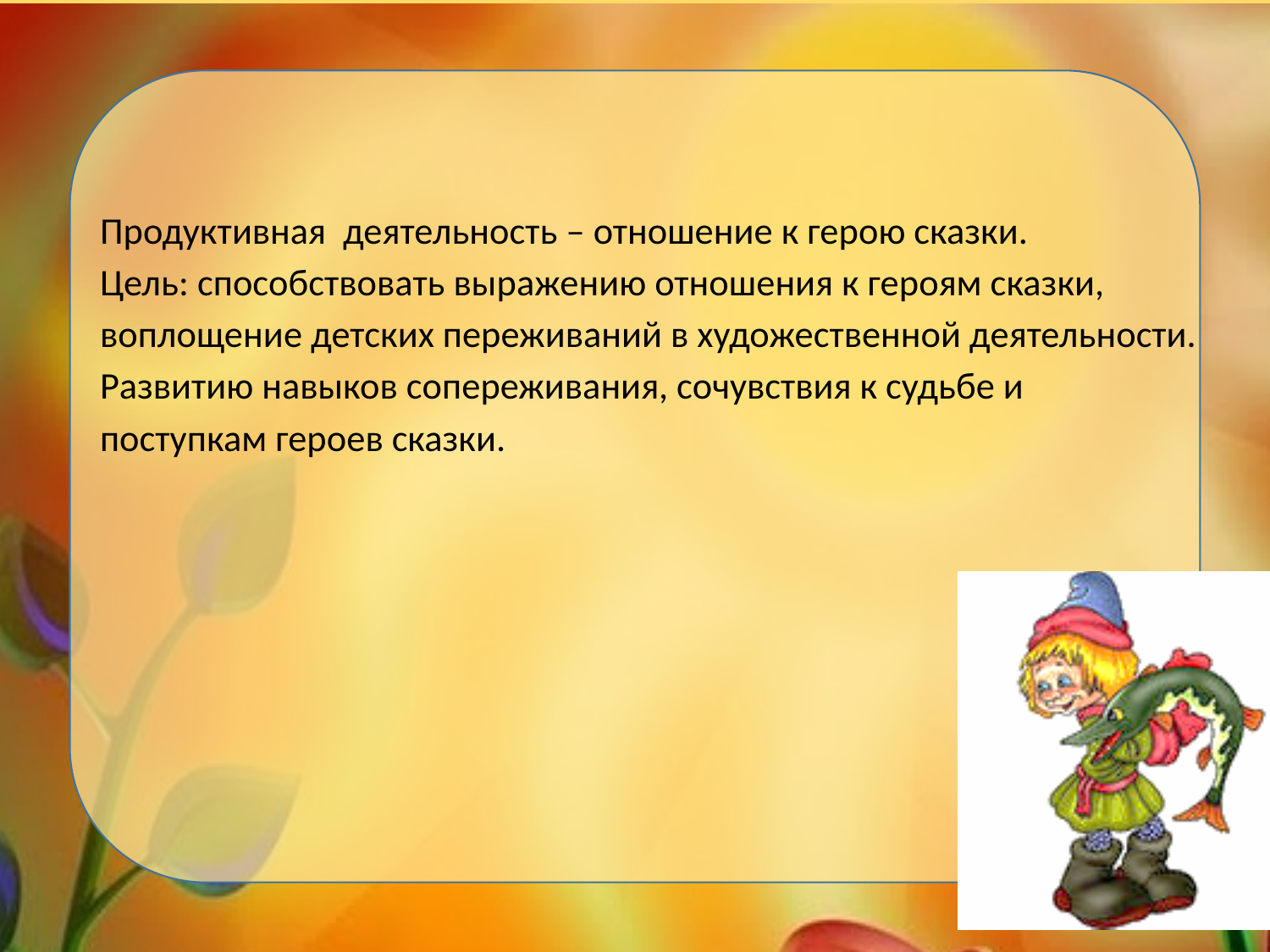

# Продуктивная  деятельность – отношение к герою сказки. Цель: способствовать выражению отношения к героям сказки, воплощение детских переживаний в художественной деятельности. Развитию навыков сопереживания, сочувствия к судьбе и поступкам героев сказки.